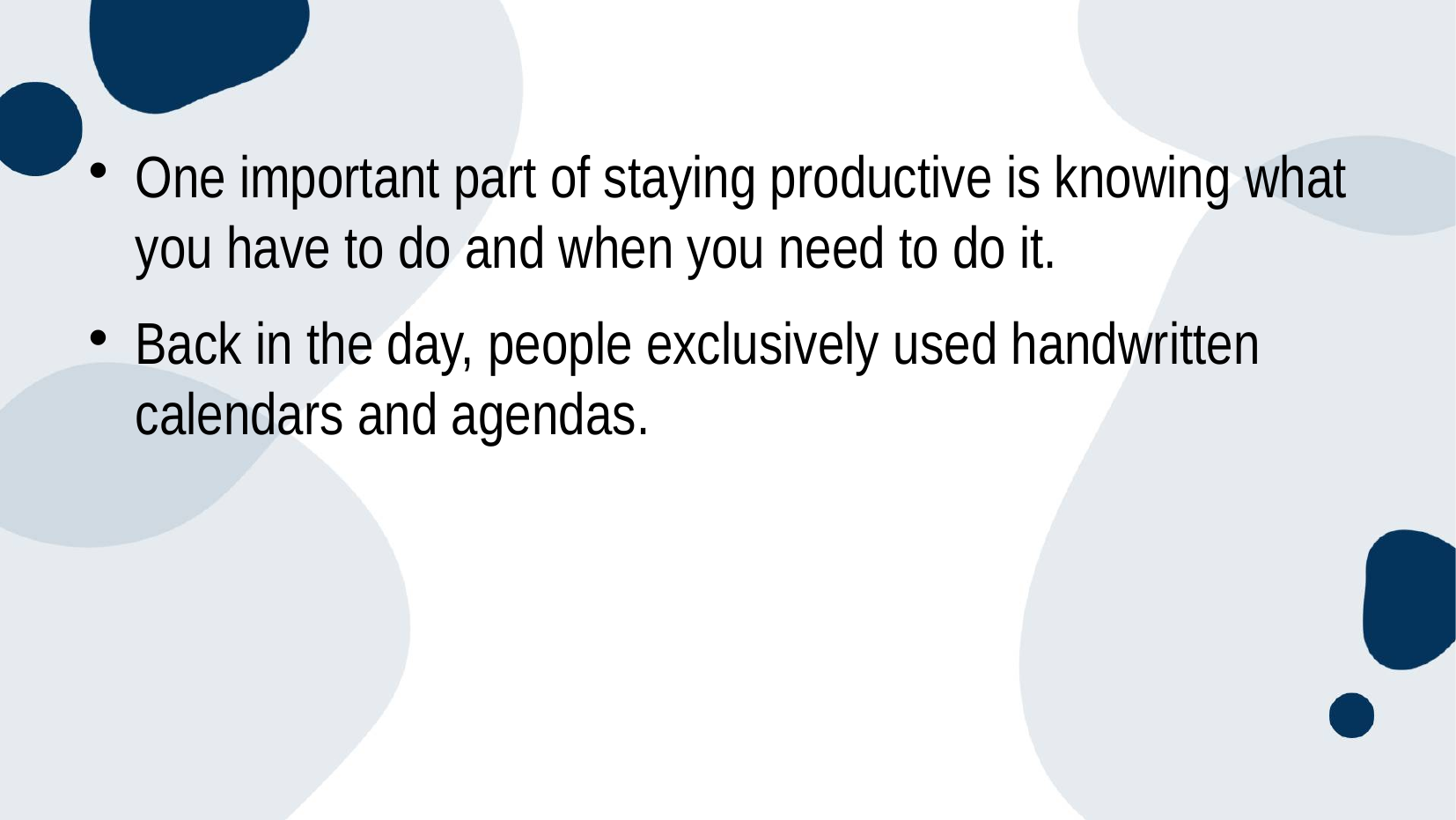

One important part of staying productive is knowing what you have to do and when you need to do it.
Back in the day, people exclusively used handwritten calendars and agendas.